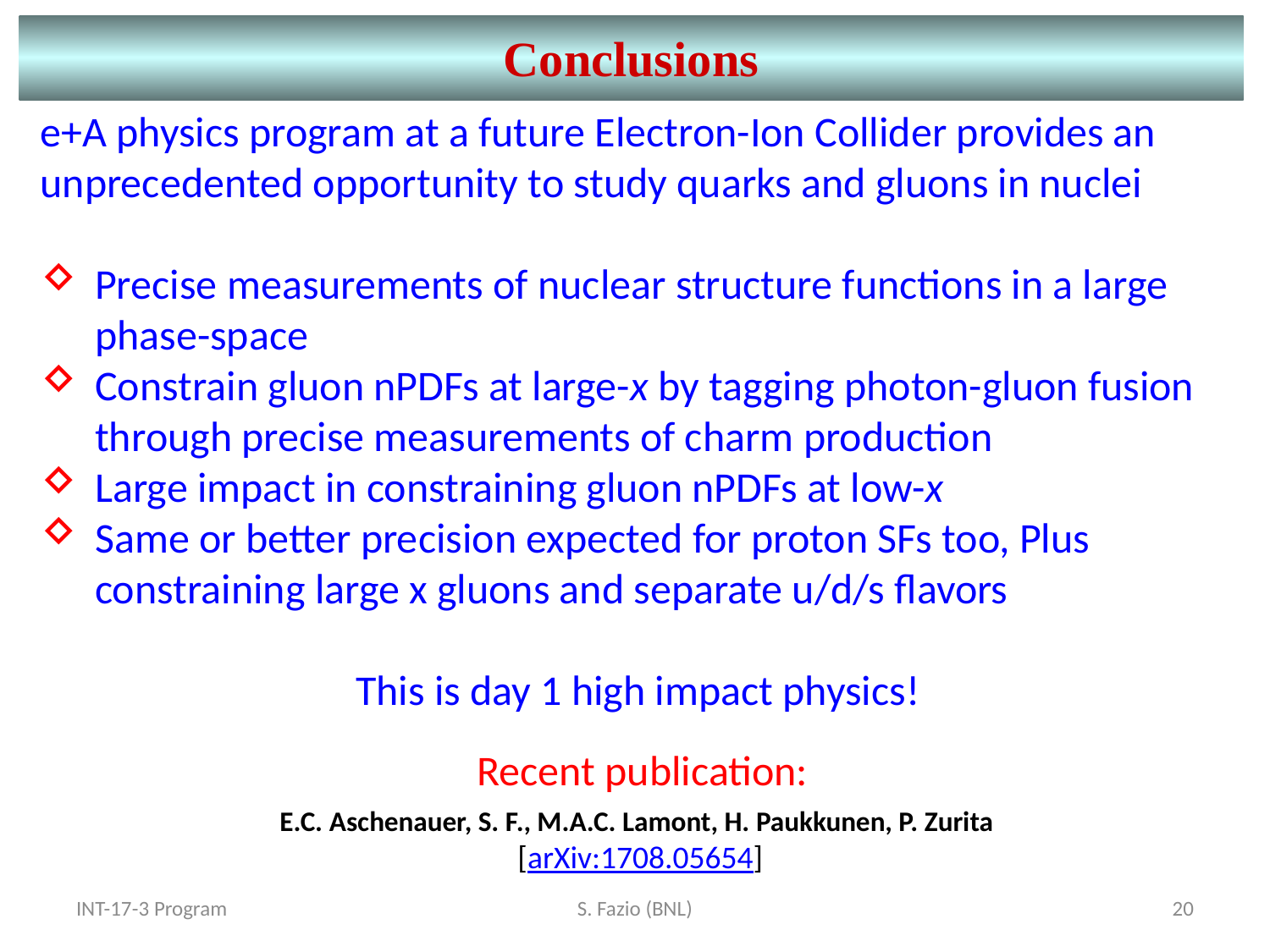

Conclusions
e+A physics program at a future Electron-Ion Collider provides an unprecedented opportunity to study quarks and gluons in nuclei

Precise measurements of nuclear structure functions in a large phase-space
Constrain gluon nPDFs at large-x by tagging photon-gluon fusion through precise measurements of charm production
Large impact in constraining gluon nPDFs at low-x
Same or better precision expected for proton SFs too, Plus constraining large x gluons and separate u/d/s flavors

This is day 1 high impact physics!

Recent publication:
E.C. Aschenauer, S. F., M.A.C. Lamont, H. Paukkunen, P. Zurita
[arXiv:1708.05654]
INT-17-3 Program
S. Fazio (BNL)
20